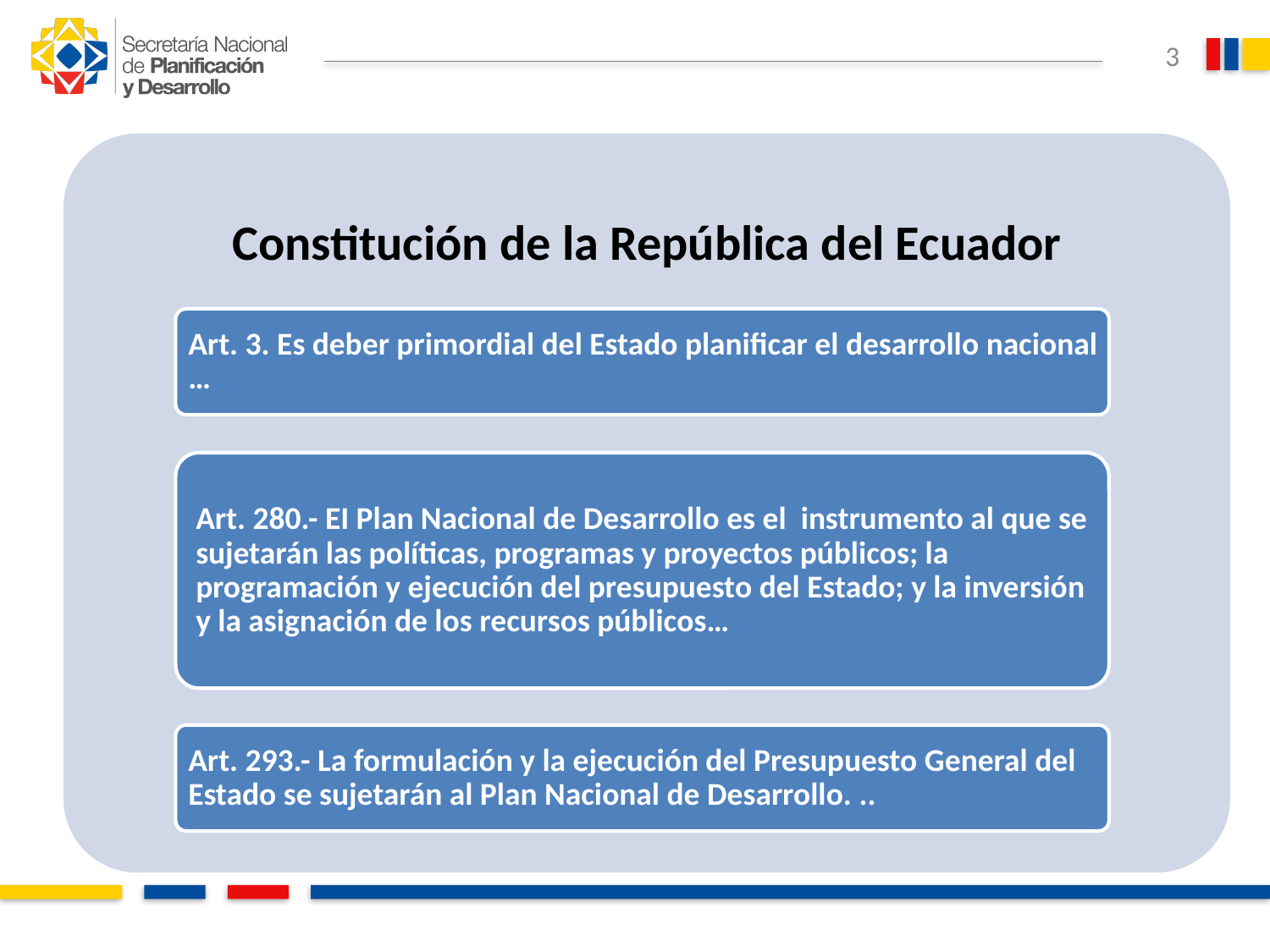

3
Constitución de la República del Ecuador
Art. 3. Es deber primordial del Estado planificar el desarrollo nacional …
Art. 280.- EI Plan Nacional de Desarrollo es el  instrumento al que se sujetarán las políticas, programas y proyectos públicos; la programación y ejecución del presupuesto del Estado; y la inversión y la asignación de los recursos públicos…
Art. 293.- La formulación y la ejecución del Presupuesto General del Estado se sujetarán al Plan Nacional de Desarrollo. ..